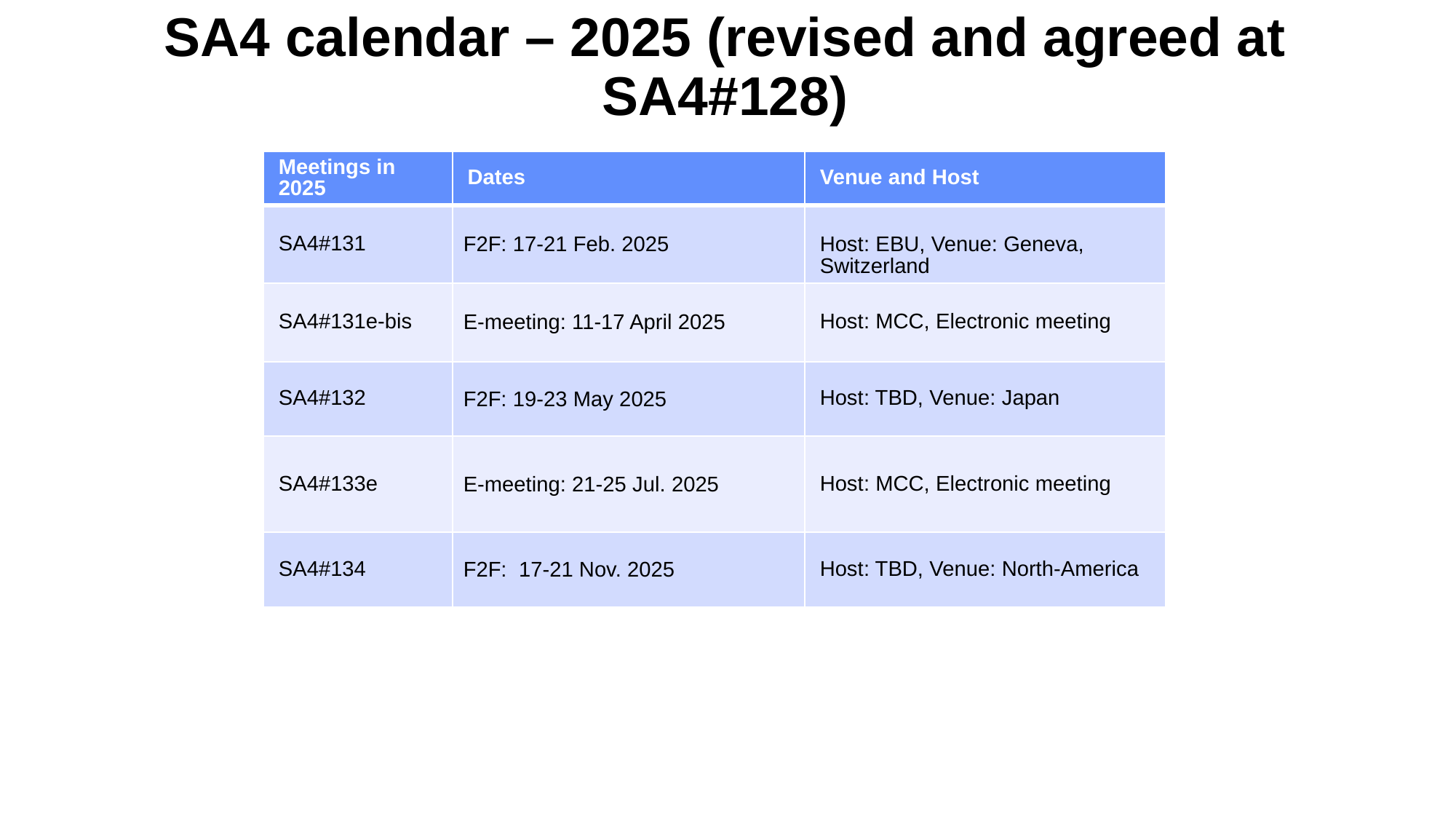

# SA4 calendar – 2025 (revised and agreed at SA4#128)
| Meetings in 2025 | Dates | Venue and Host |
| --- | --- | --- |
| SA4#131 | F2F: 17-21 Feb. 2025 | Host: EBU, Venue: Geneva, Switzerland |
| SA4#131e-bis | E-meeting: 11-17 April 2025 | Host: MCC, Electronic meeting |
| SA4#132 | F2F: 19-23 May 2025 | Host: TBD, Venue: Japan |
| SA4#133e | E-meeting: 21-25 Jul. 2025 | Host: MCC, Electronic meeting |
| SA4#134 | F2F:  17-21 Nov. 2025 | Host: TBD, Venue: North-America |